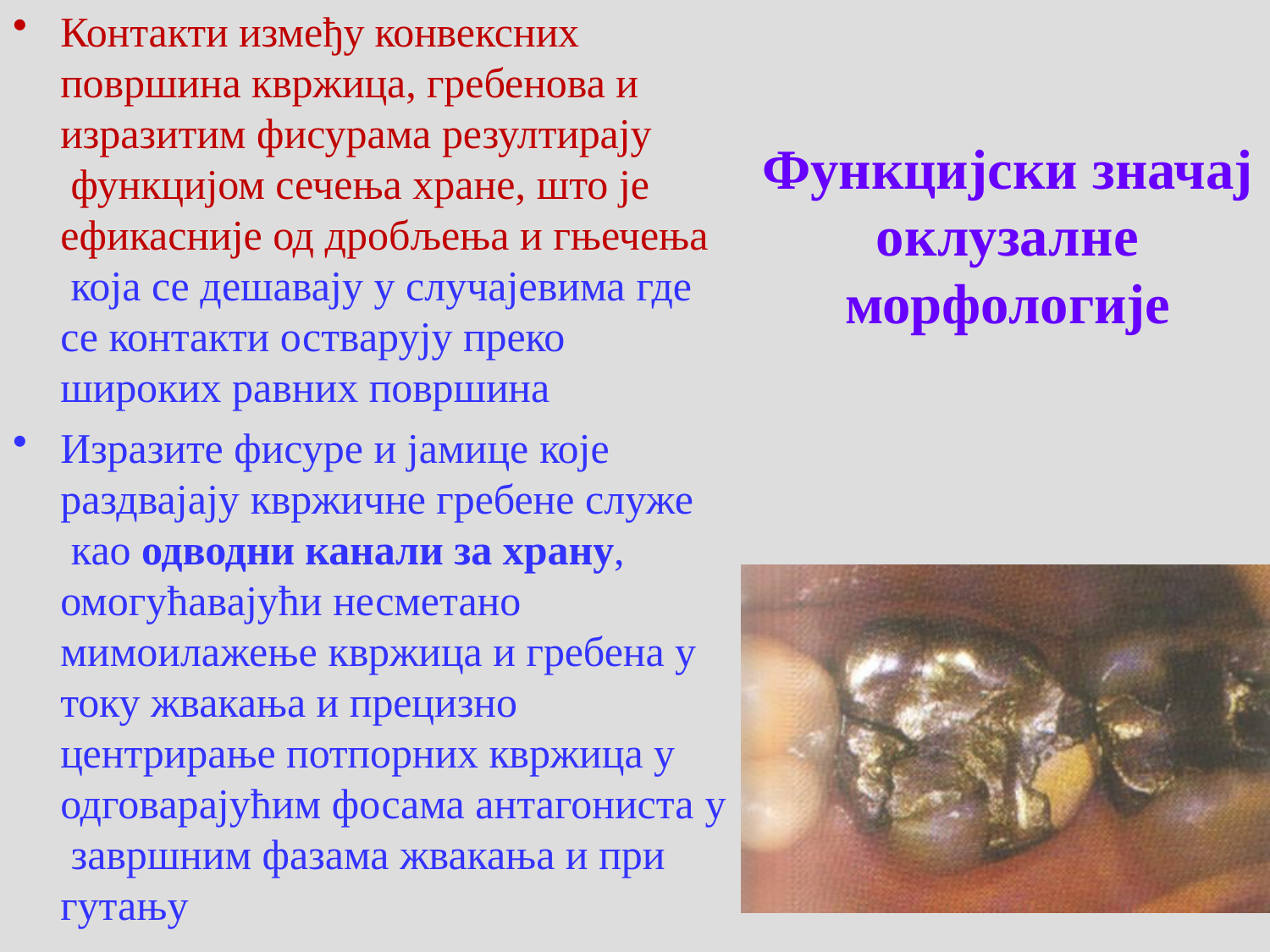

Контакти између конвексних  површина квржица, гребенова и  изразитим фисурама резултирају  функцијом сечења хране, што је
ефикасније од дробљења и гњечења  која се дешавају у случајевима где  се контакти остварују преко  широких равних површина
Изразите фисуре и јамице које  раздвајају квржичне гребене служе  као одводни канали за храну,  омогућавајући несметано
мимоилажење квржица и гребена у  току жвакања и прецизно  центрирање потпорних квржица у  одговарајућим фосама антагониста у  завршним фазама жвакања и при  гутању
# Функцијски значај  оклузалне  морфологије